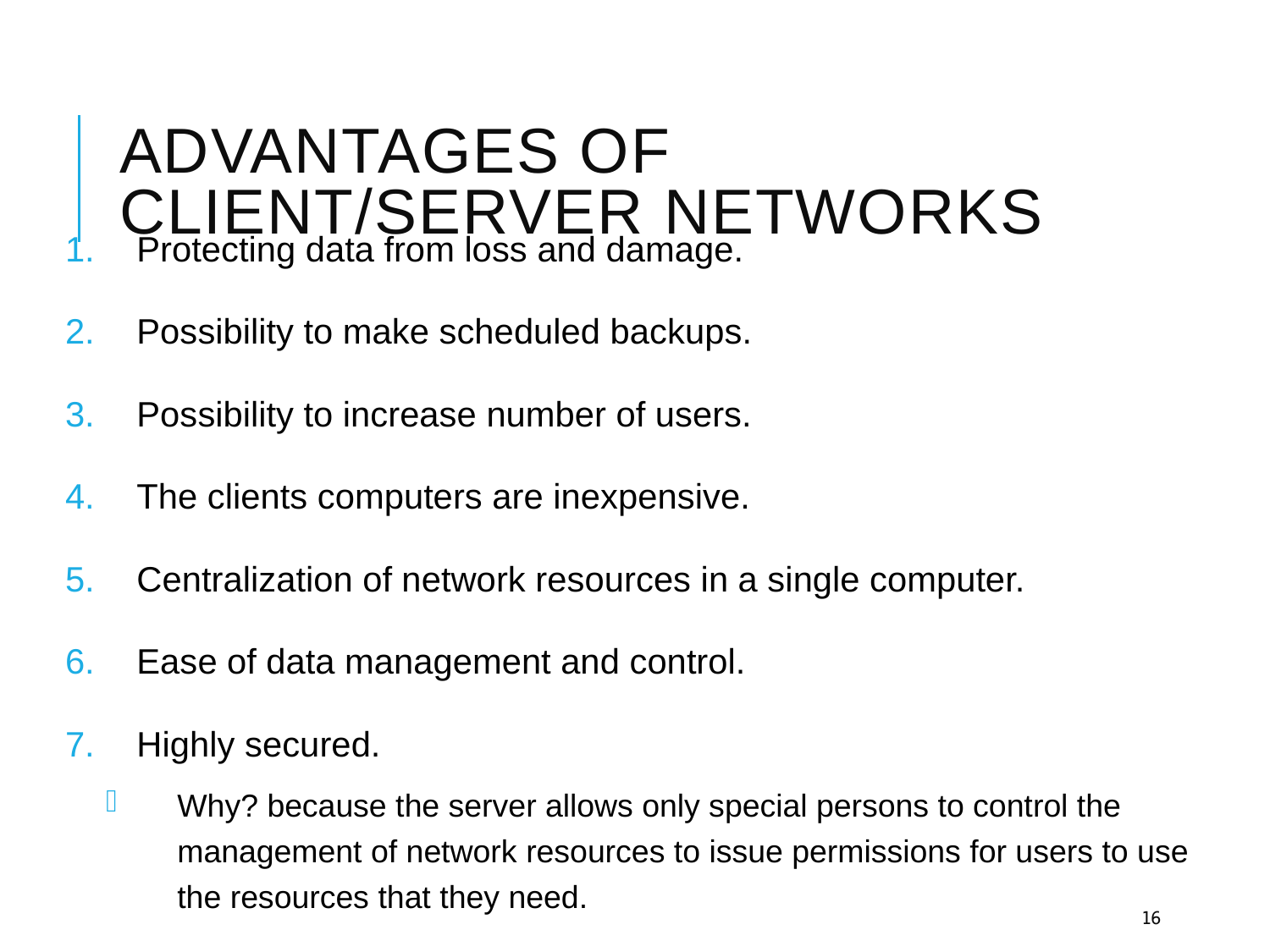

# Advantages of Client/Server Networks
Protecting data from loss and damage.
Possibility to make scheduled backups.
Possibility to increase number of users.
The clients computers are inexpensive.
Centralization of network resources in a single computer.
Ease of data management and control.
Highly secured.
Why? because the server allows only special persons to control the management of network resources to issue permissions for users to use the resources that they need.
16